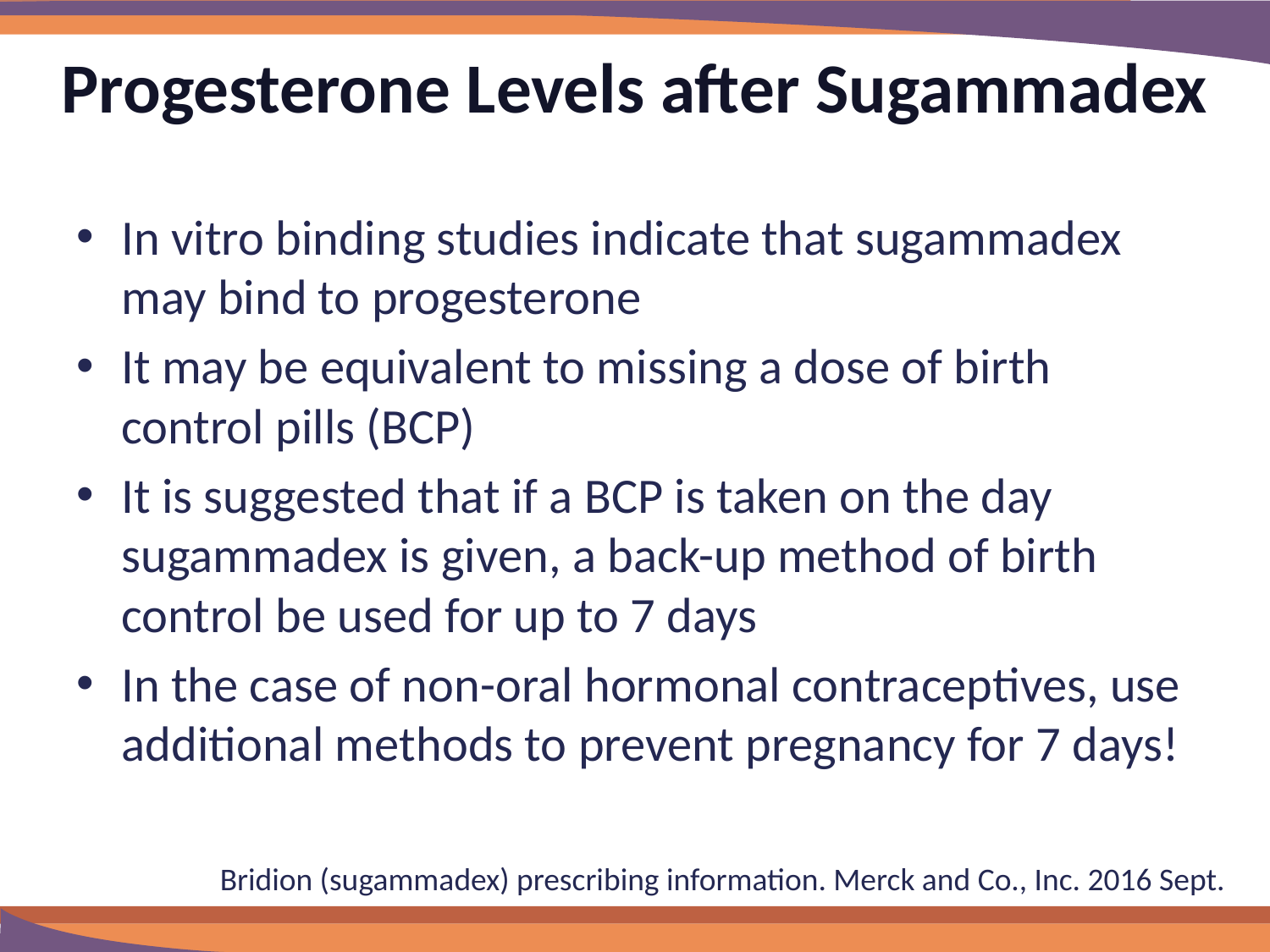

# Progesterone Levels after Sugammadex
In vitro binding studies indicate that sugammadex may bind to progesterone
It may be equivalent to missing a dose of birth control pills (BCP)
It is suggested that if a BCP is taken on the day sugammadex is given, a back-up method of birth control be used for up to 7 days
In the case of non-oral hormonal contraceptives, use additional methods to prevent pregnancy for 7 days!
Bridion (sugammadex) prescribing information. Merck and Co., Inc. 2016 Sept.